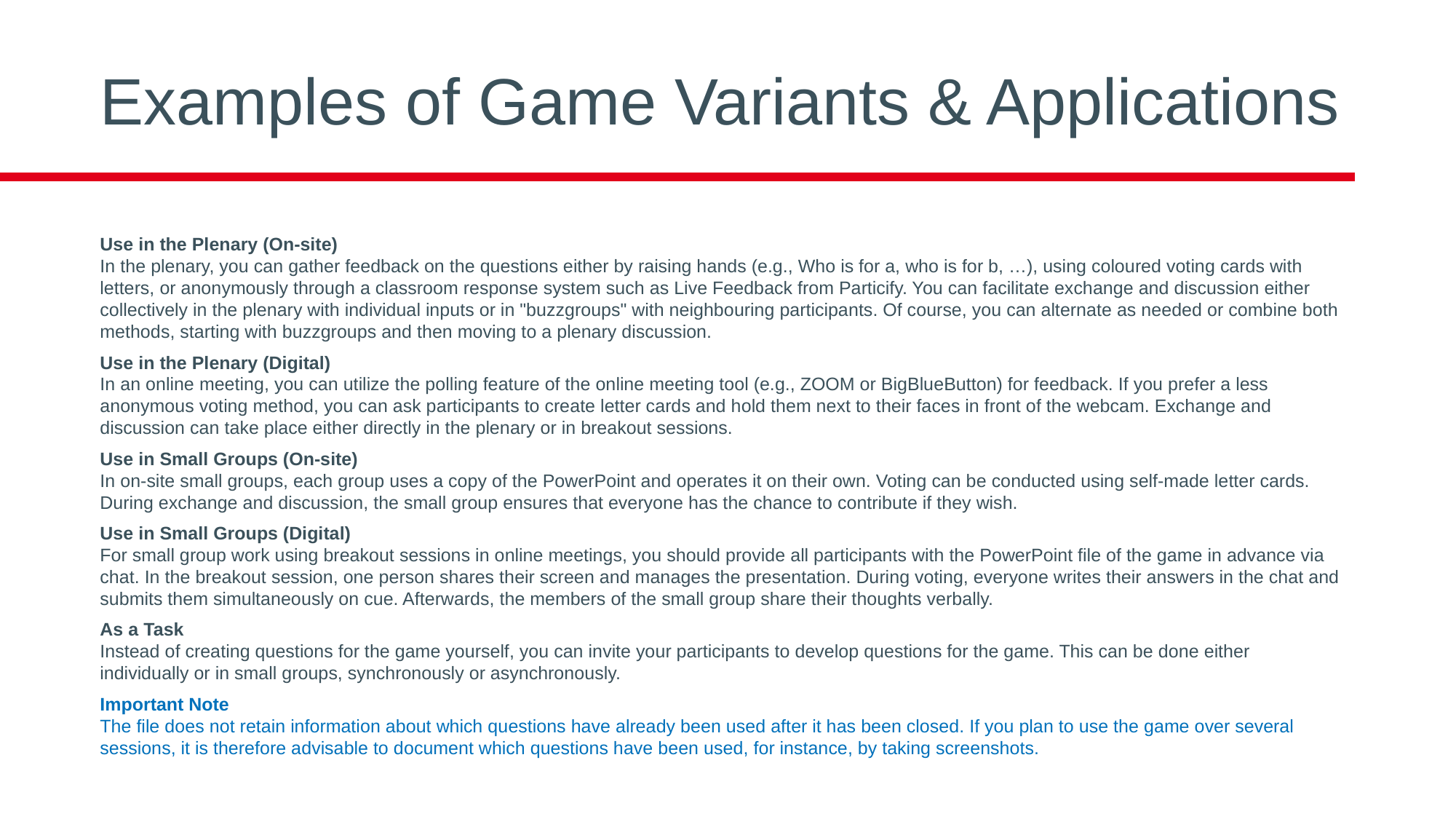

# Examples of Game Variants & Applications
Use in the Plenary (On-site)
In the plenary, you can gather feedback on the questions either by raising hands (e.g., Who is for a, who is for b, …), using coloured voting cards with letters, or anonymously through a classroom response system such as Live Feedback from Particify. You can facilitate exchange and discussion either collectively in the plenary with individual inputs or in "buzzgroups" with neighbouring participants. Of course, you can alternate as needed or combine both methods, starting with buzzgroups and then moving to a plenary discussion.
Use in the Plenary (Digital)
In an online meeting, you can utilize the polling feature of the online meeting tool (e.g., ZOOM or BigBlueButton) for feedback. If you prefer a less anonymous voting method, you can ask participants to create letter cards and hold them next to their faces in front of the webcam. Exchange and discussion can take place either directly in the plenary or in breakout sessions.
Use in Small Groups (On-site)
In on-site small groups, each group uses a copy of the PowerPoint and operates it on their own. Voting can be conducted using self-made letter cards. During exchange and discussion, the small group ensures that everyone has the chance to contribute if they wish.
Use in Small Groups (Digital)
For small group work using breakout sessions in online meetings, you should provide all participants with the PowerPoint file of the game in advance via chat. In the breakout session, one person shares their screen and manages the presentation. During voting, everyone writes their answers in the chat and submits them simultaneously on cue. Afterwards, the members of the small group share their thoughts verbally.
As a Task
Instead of creating questions for the game yourself, you can invite your participants to develop questions for the game. This can be done either individually or in small groups, synchronously or asynchronously.
Important Note
The file does not retain information about which questions have already been used after it has been closed. If you plan to use the game over several sessions, it is therefore advisable to document which questions have been used, for instance, by taking screenshots.